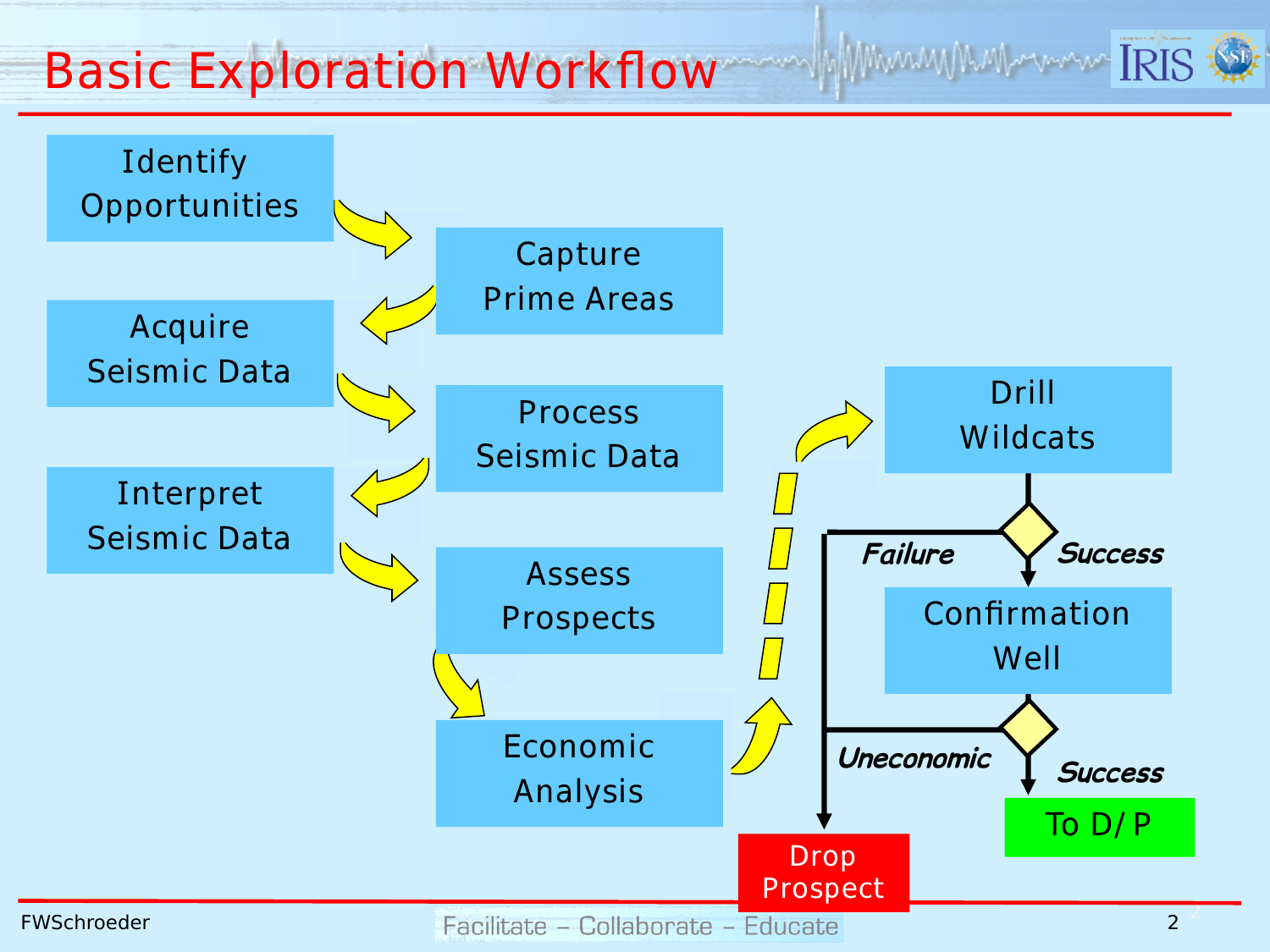

# Basic Exploration Workflow

Identify
Opportunities

Capture
Prime Areas

Acquire
Seismic Data
Drill
Wildcats

Process
Seismic Data

Interpret
Seismic Data

Success
Failure

Confirmation
Well

Uneconomic
Success
To D/P
Drop
Prospect

Assess
Prospects

Economic
Analysis